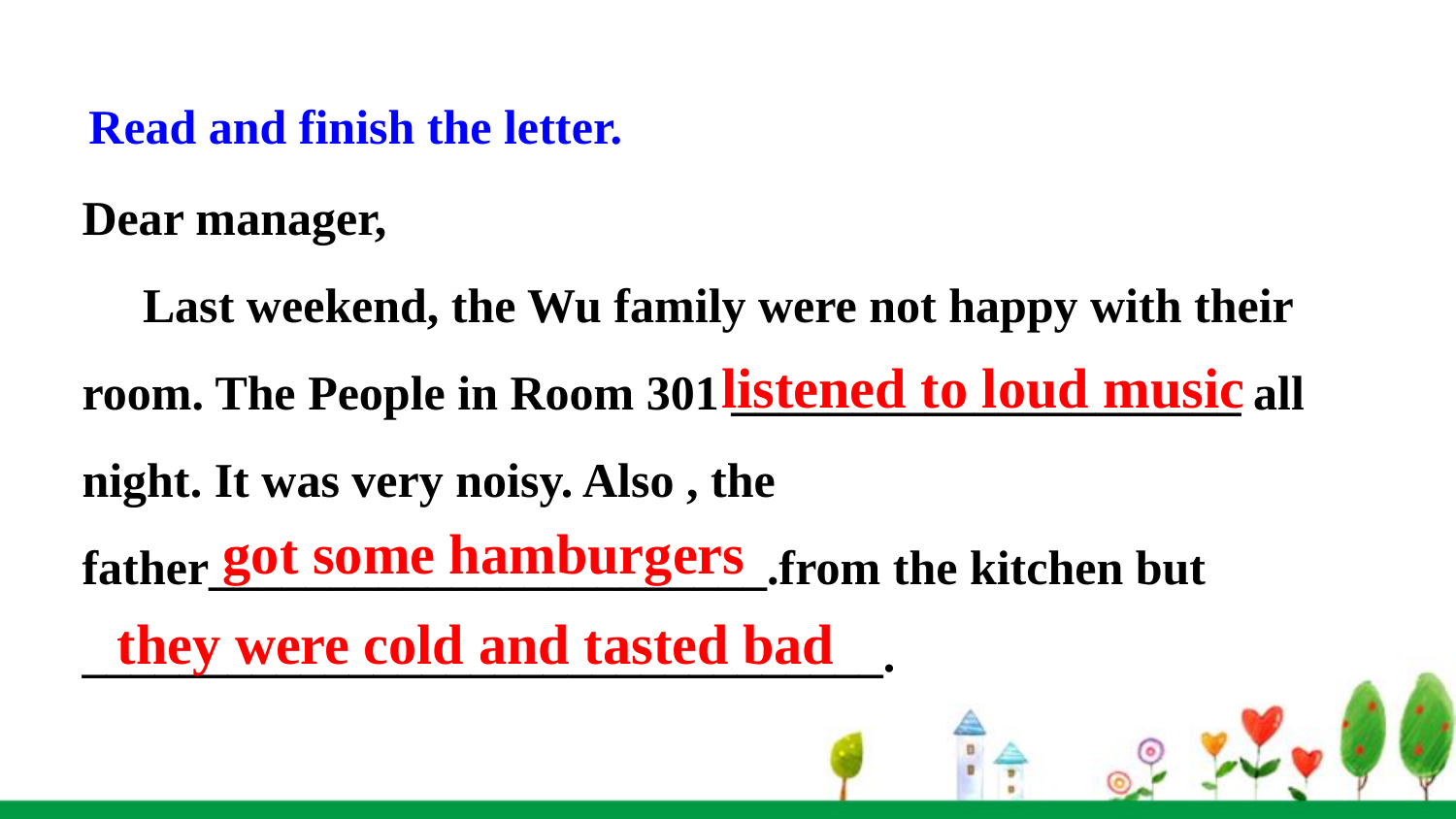

Read and finish the letter.
Dear manager,
     Last weekend, the Wu family were not happy with their room. The People in Room 301 _____________________ all night. It was very noisy. Also , the father_______________________.from the kitchen but _________________________________.

listened to loud music
got some hamburgers
they were cold and tasted bad